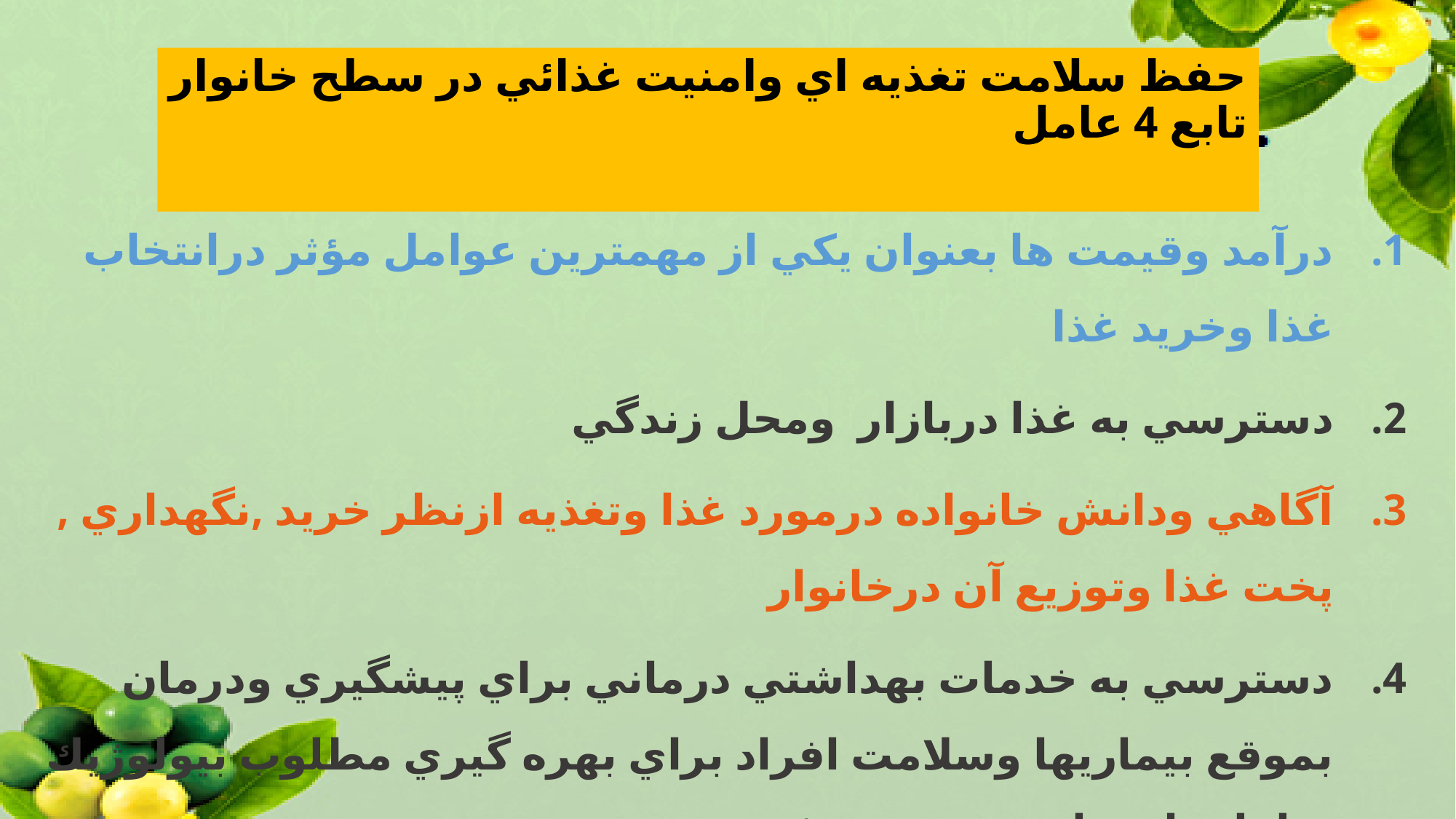

# حفظ سلامت تغذيه اي وامنيت غذائي در سطح خانوار تابع 4 عامل
درآمد وقيمت ها بعنوان يكي از مهمترين عوامل مؤثر درانتخاب غذا وخريد غذا
دسترسي به غذا دربازار  ومحل زندگي
آگاهي ودانش خانواده درمورد غذا وتغذيه ازنظر خريد ,نگهداري , پخت غذا وتوزيع آن درخانوار
دسترسي به خدمات بهداشتي درماني براي پيشگيري ودرمان بموقع بيماريها وسلامت افراد براي بهره گيري مطلوب بيولوژيك سلولي ازمواد مغذي مصرفي